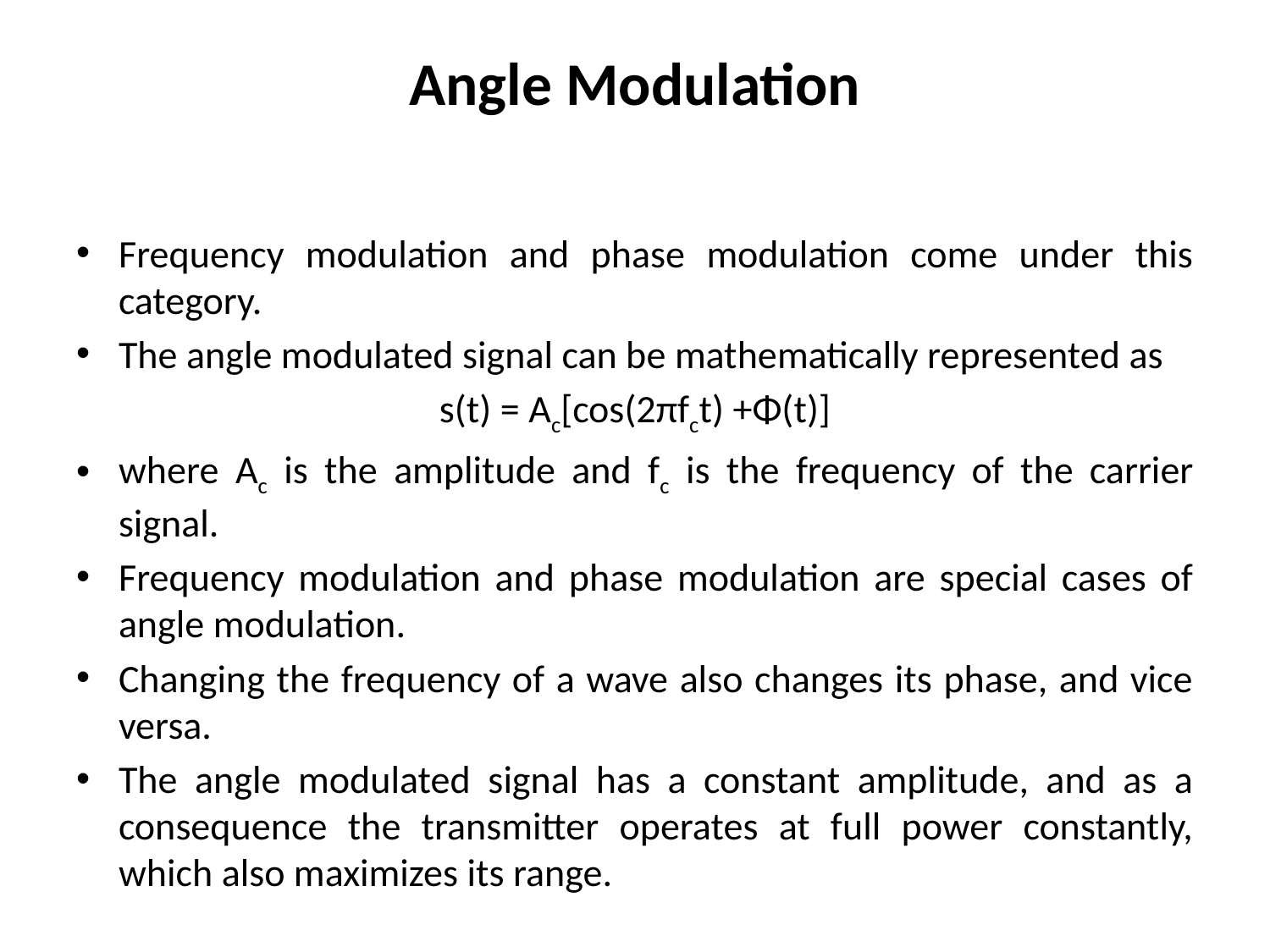

# Angle Modulation
Frequency modulation and phase modulation come under this category.
The angle modulated signal can be mathematically represented as
s(t) = Ac[cos(2πfct) +Φ(t)]
where Ac is the amplitude and fc is the frequency of the carrier signal.
Frequency modulation and phase modulation are special cases of angle modulation.
Changing the frequency of a wave also changes its phase, and vice versa.
The angle modulated signal has a constant amplitude, and as a consequence the transmitter operates at full power constantly, which also maximizes its range.